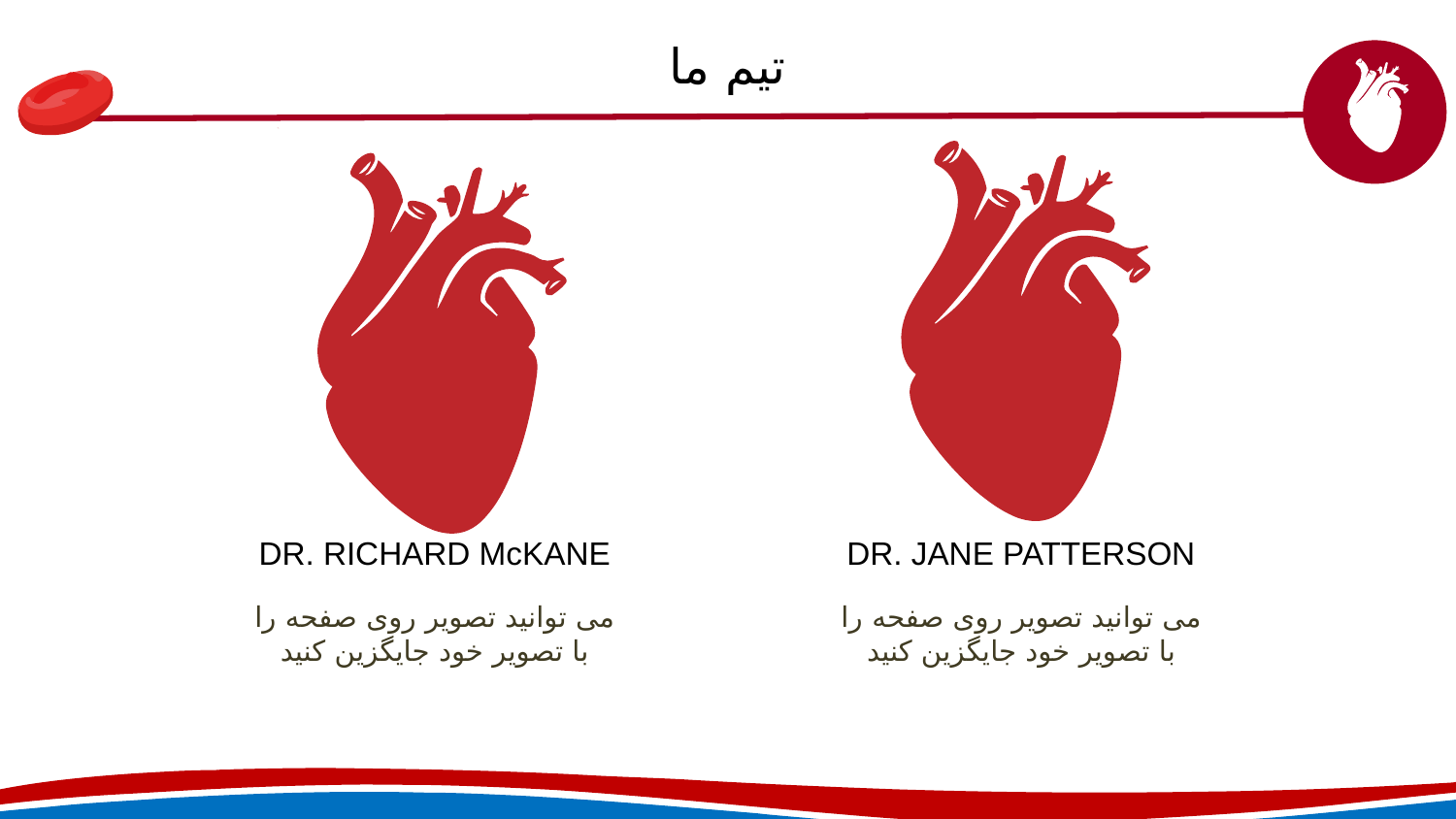

# تیم ما

DR. RICHARD McKANE
DR. JANE PATTERSON
می توانید تصویر روی صفحه را با تصویر خود جایگزین کنید
می توانید تصویر روی صفحه را با تصویر خود جایگزین کنید